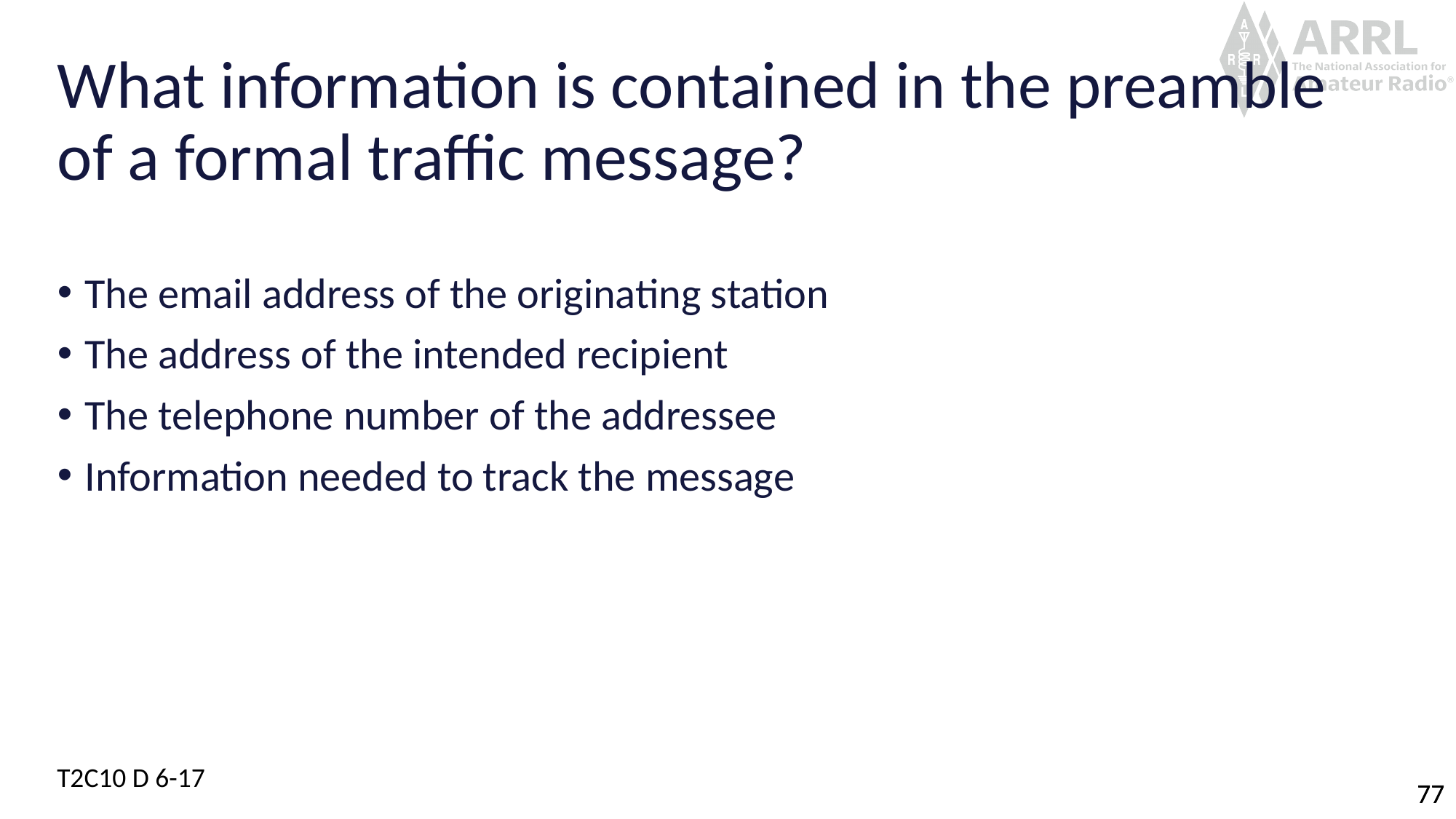

# What information is contained in the preamble of a formal traffic message?
The email address of the originating station
The address of the intended recipient
The telephone number of the addressee
Information needed to track the message
T2C10 D 6-17